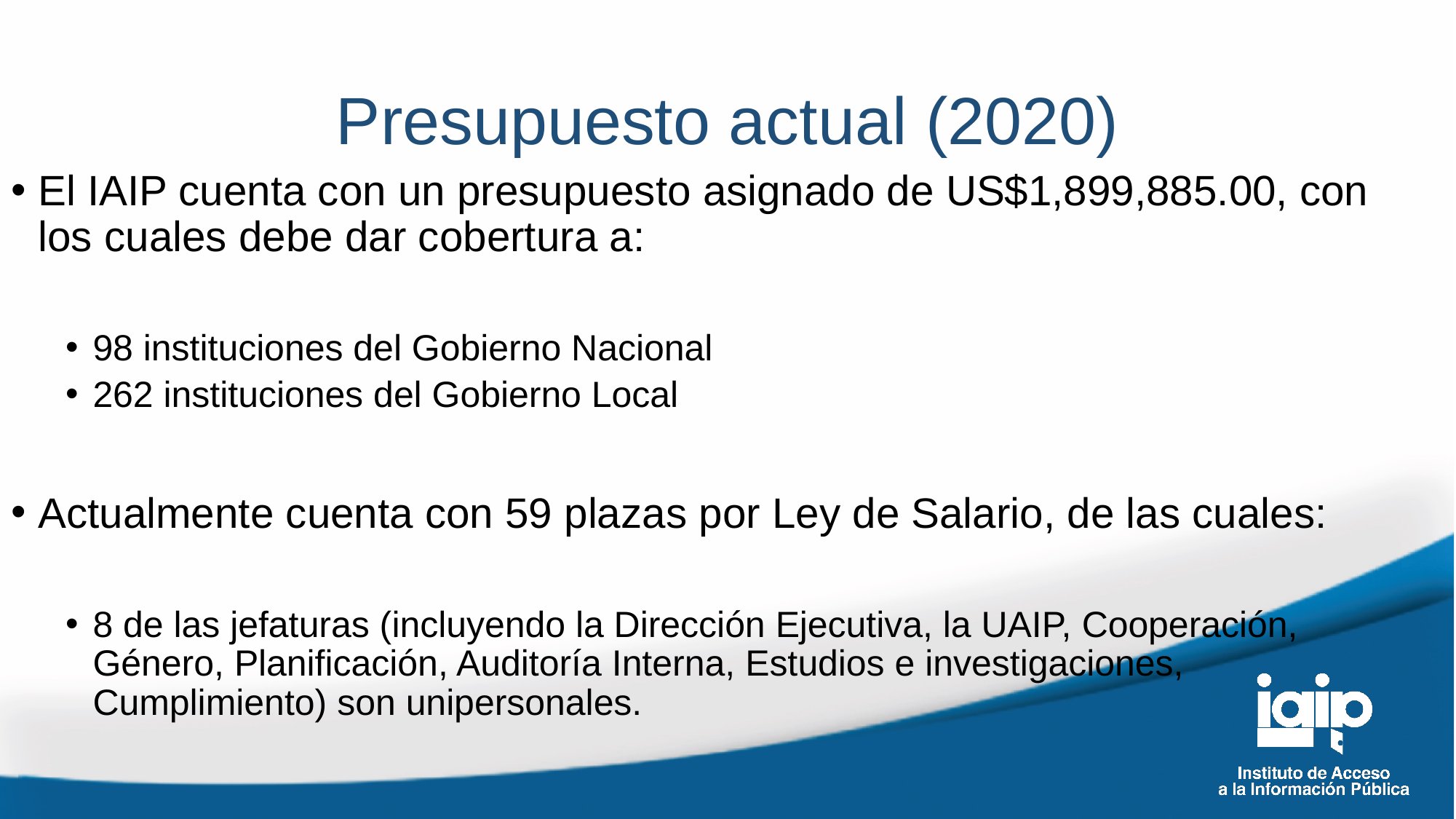

# Presupuesto actual (2020)
El IAIP cuenta con un presupuesto asignado de US$1,899,885.00, con los cuales debe dar cobertura a:

98 instituciones del Gobierno Nacional
262 instituciones del Gobierno Local

Actualmente cuenta con 59 plazas por Ley de Salario, de las cuales:

8 de las jefaturas (incluyendo la Dirección Ejecutiva, la UAIP, Cooperación, Género, Planificación, Auditoría Interna, Estudios e investigaciones, Cumplimiento) son unipersonales.